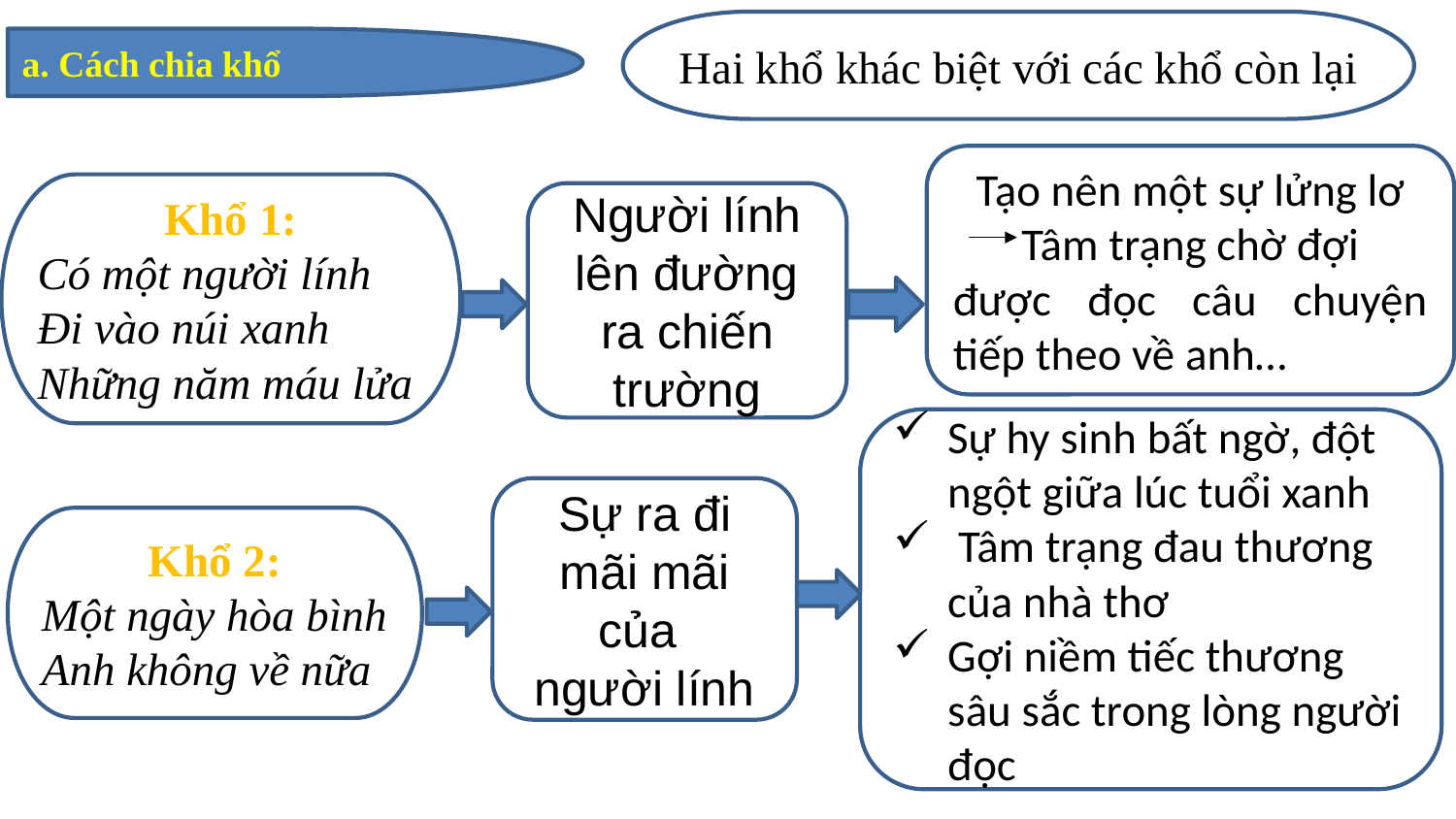

Hai khổ khác biệt với các khổ còn lại
a. Cách chia khổ
Tạo nên một sự lửng lơ
 Tâm trạng chờ đợi
được đọc câu chuyện tiếp theo về anh…
Khổ 1:
Có một người lính
Đi vào núi xanh
Những năm máu lửa
Người lính lên đường ra chiến trường

Sự hy sinh bất ngờ, đột ngột giữa lúc tuổi xanh
 Tâm trạng đau thương của nhà thơ
Gợi niềm tiếc thương sâu sắc trong lòng người đọc
Sự ra đi mãi mãi của
người lính
Khổ 2:
Một ngày hòa bình
Anh không về nữa